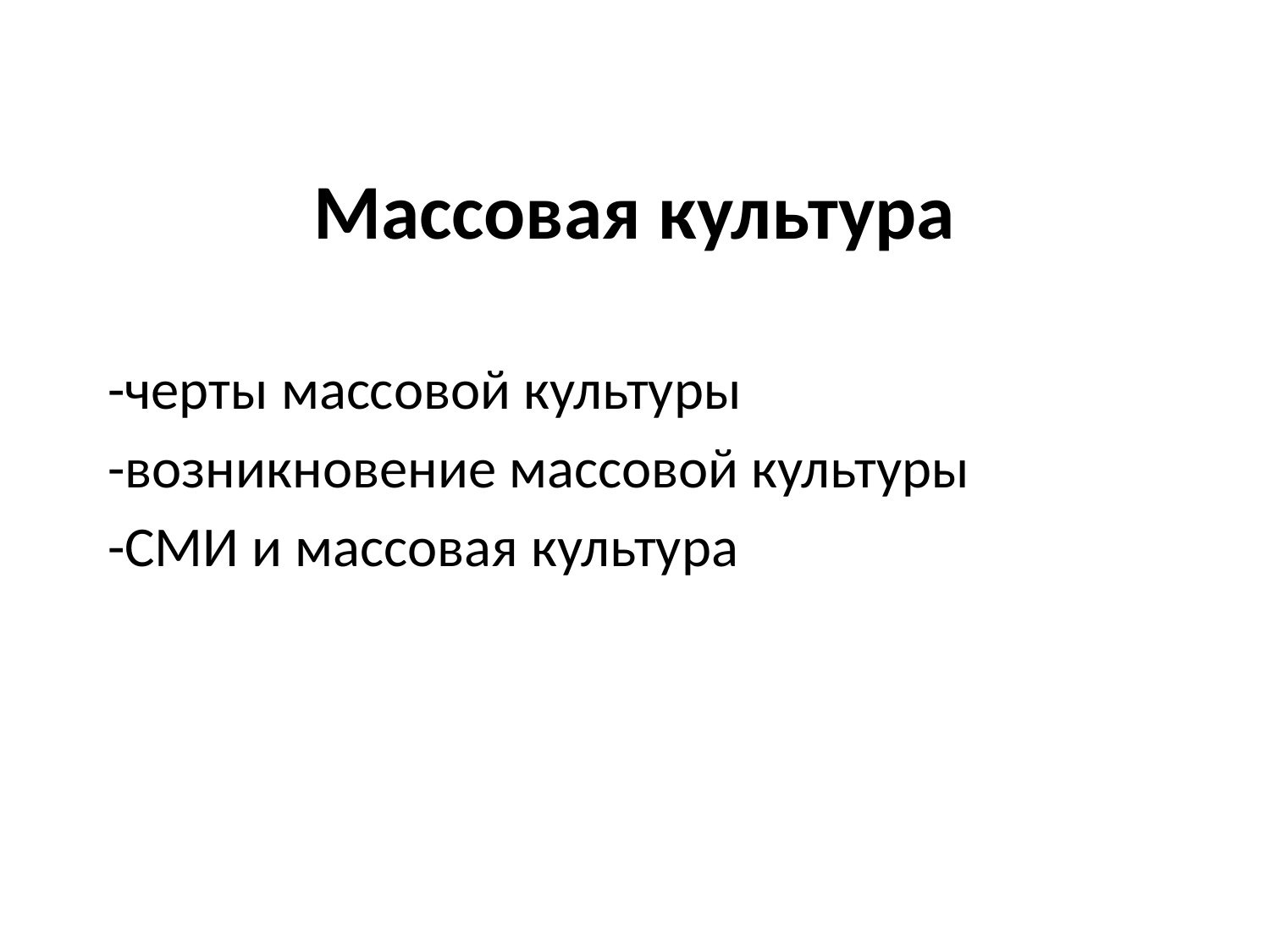

# Массовая культура
-черты массовой культуры
-возникновение массовой культуры
-СМИ и массовая культура